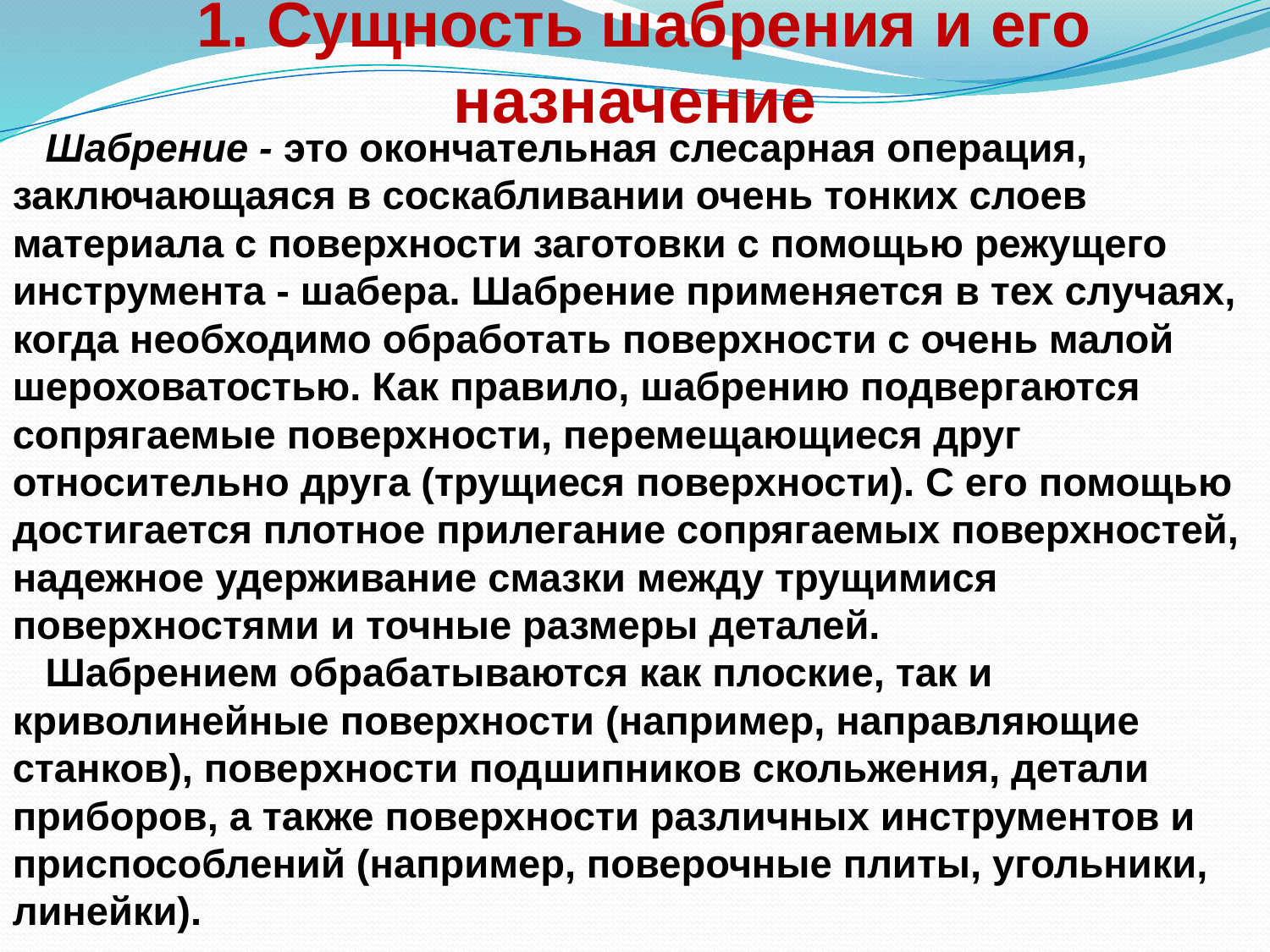

# 1. Сущность шабрения и его назначение
   Шабрение - это окончательная слесарная операция, заключающаяся в соскабливании очень тонких слоев материала с поверхности заготовки с помощью режущего инструмента - шабера. Шабрение применяется в тех случаях, когда необходимо обработать поверхности с очень малой шероховатостью. Как правило, шабрению подвергаются сопрягаемые поверхности, перемещающиеся друг относительно друга (трущиеся поверхности). С его помощью достигается плотное прилегание сопрягаемых поверхностей, надежное удерживание смазки между трущимися поверхностями и точные размеры деталей.
   Шабрением обрабатываются как плоские, так и криволинейные поверхности (например, направляющие станков), поверхности под­шипников скольжения, детали приборов, а также поверхности различных инструментов и приспособлений (например, поверочные плиты, угольники, линейки).